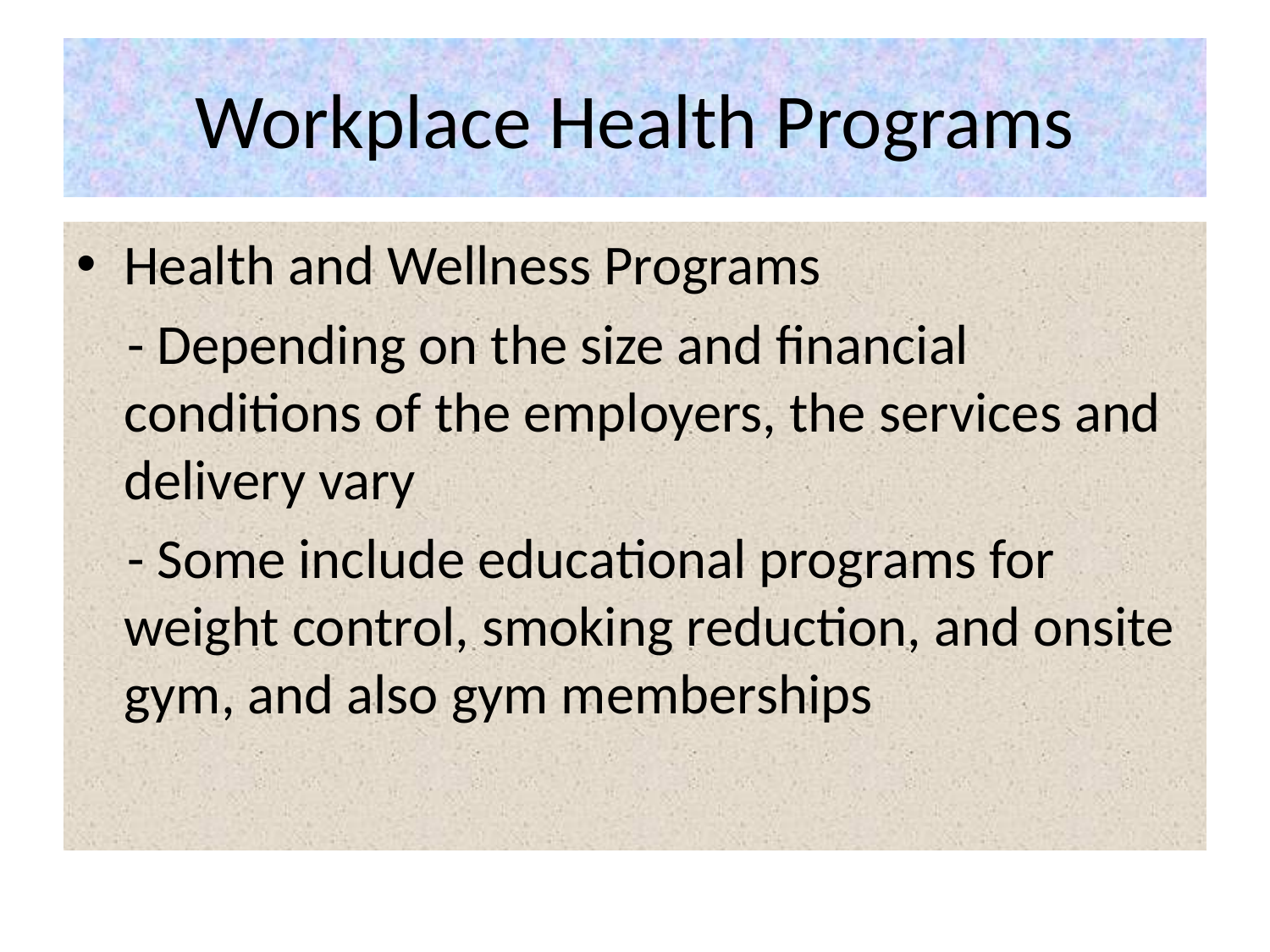

# Workplace Health Programs
Health and Wellness Programs
    - Depending on the size and financial conditions of the employers, the services and delivery vary
    - Some include educational programs for weight control, smoking reduction, and onsite gym, and also gym memberships